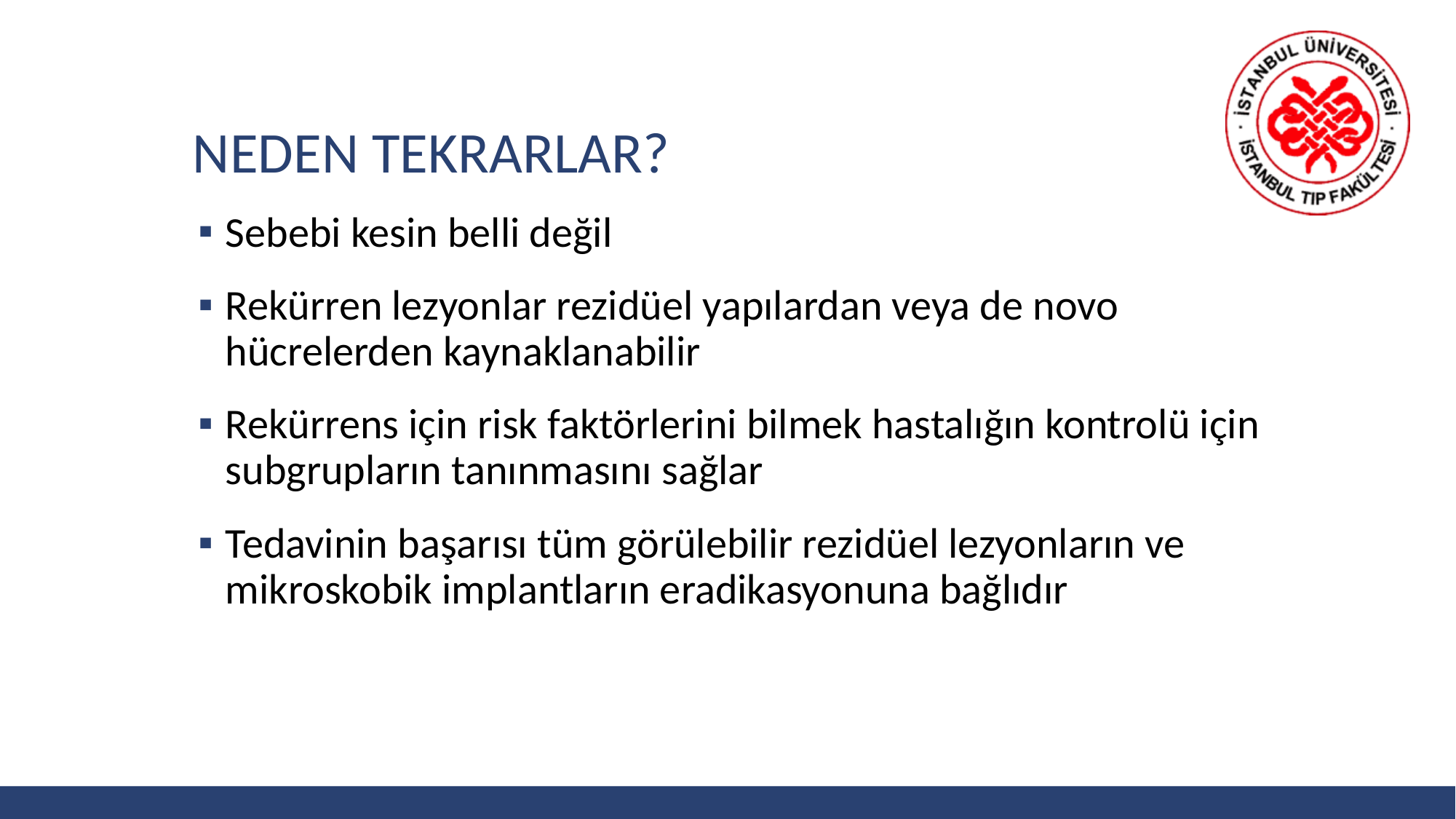

# Neden tekrarlar?
Sebebi kesin belli değil
Rekürren lezyonlar rezidüel yapılardan veya de novo hücrelerden kaynaklanabilir
Rekürrens için risk faktörlerini bilmek hastalığın kontrolü için subgrupların tanınmasını sağlar
Tedavinin başarısı tüm görülebilir rezidüel lezyonların ve mikroskobik implantların eradikasyonuna bağlıdır